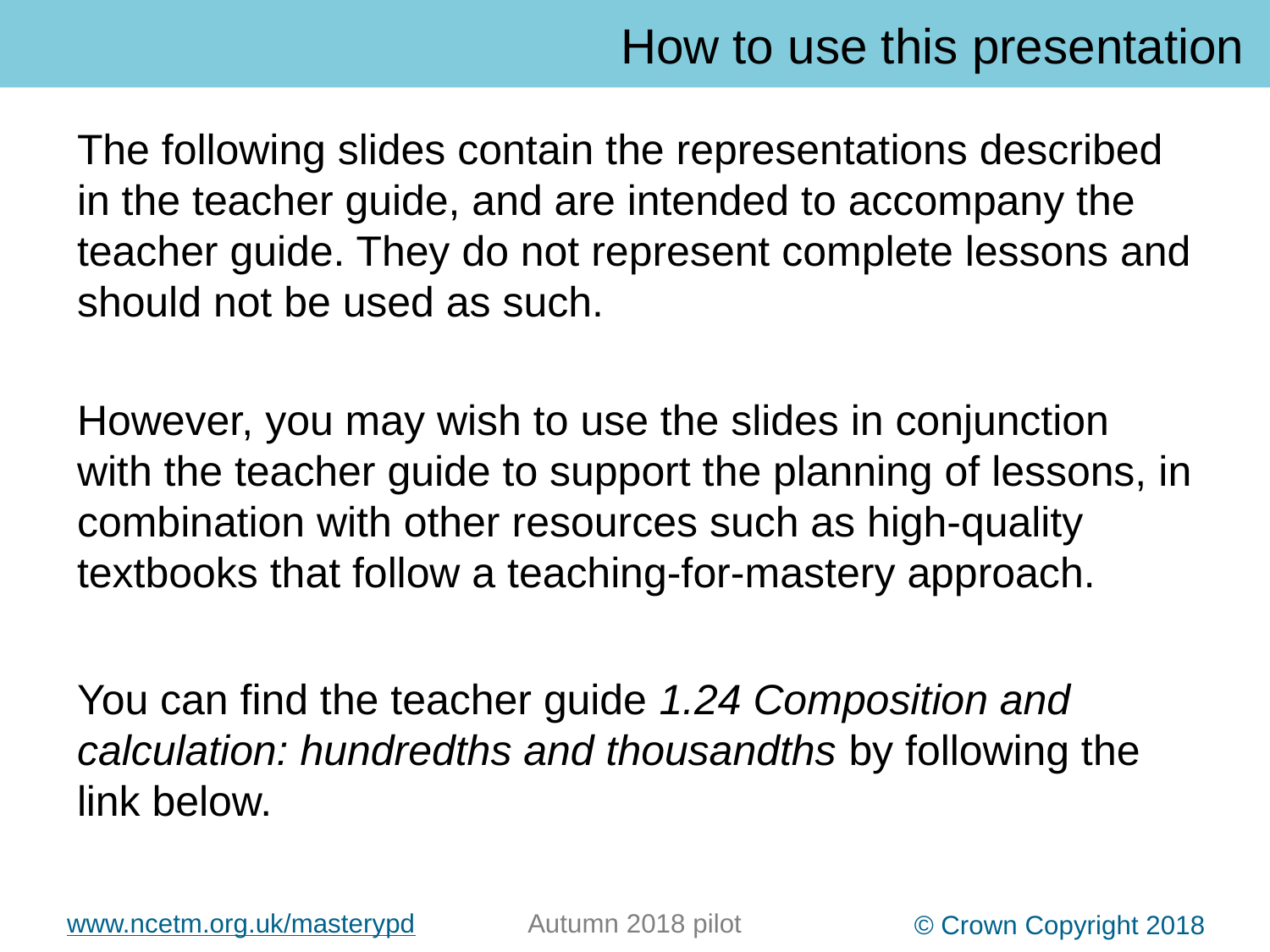

How to use this presentation
You can find the teacher guide 1.24 Composition and calculation: hundredths and thousandths by following the link below.